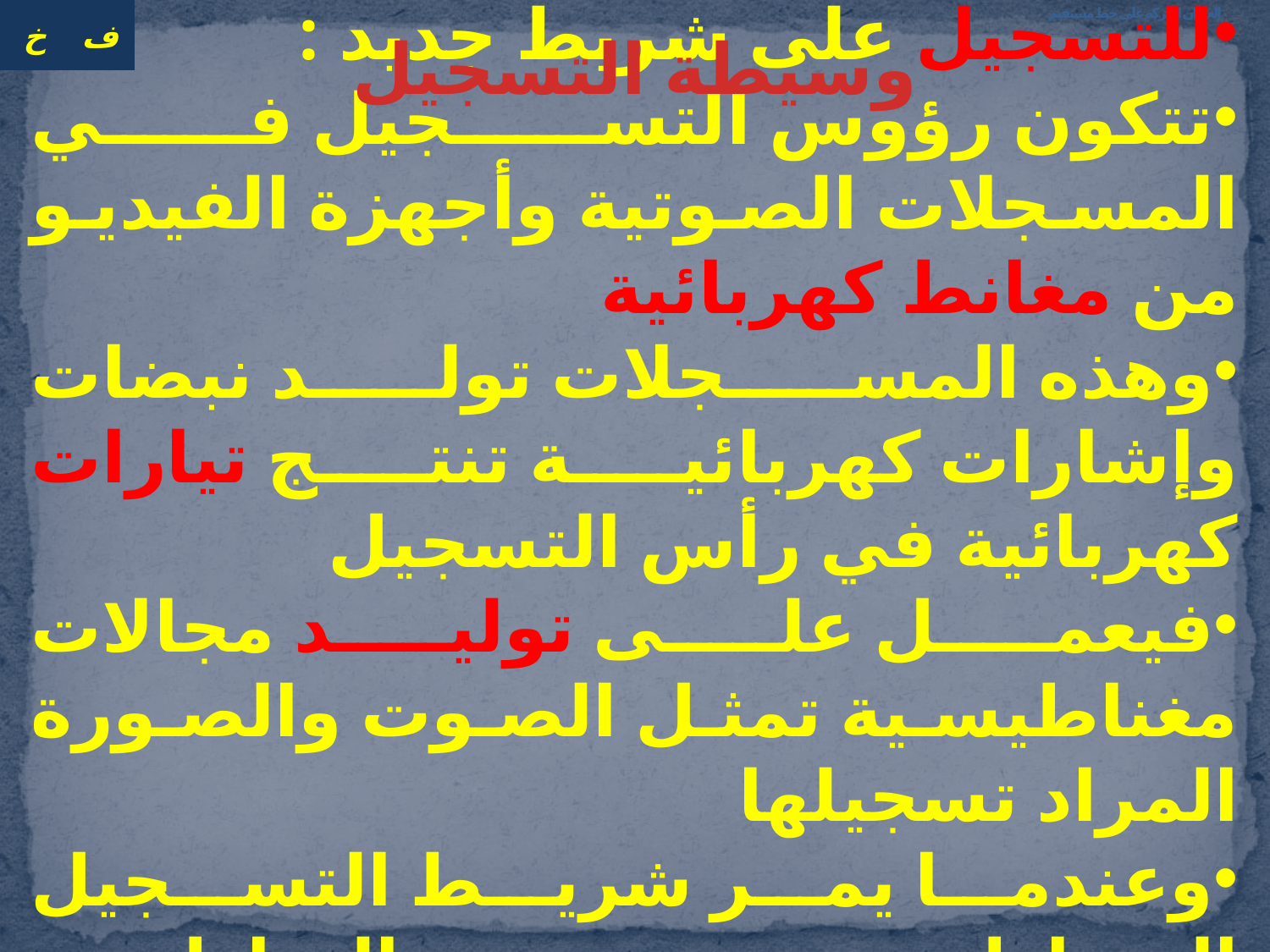

# العنوان الحركة على خط مستقيم
وسيطة التسجيل
للتسجيل على شريط جديد :
تتكون رؤوس التسجيل في المسجلات الصوتية وأجهزة الفيديو من مغانط كهربائية
وهذه المسجلات تولد نبضات وإشارات كهربائية تنتج تيارات كهربائية في رأس التسجيل
فيعمل على توليد مجالات مغناطيسية تمثل الصوت والصورة المراد تسجيلها
وعندما يمر شريط التسجيل المغناطيسي تترتب المناطق المغناطيسية